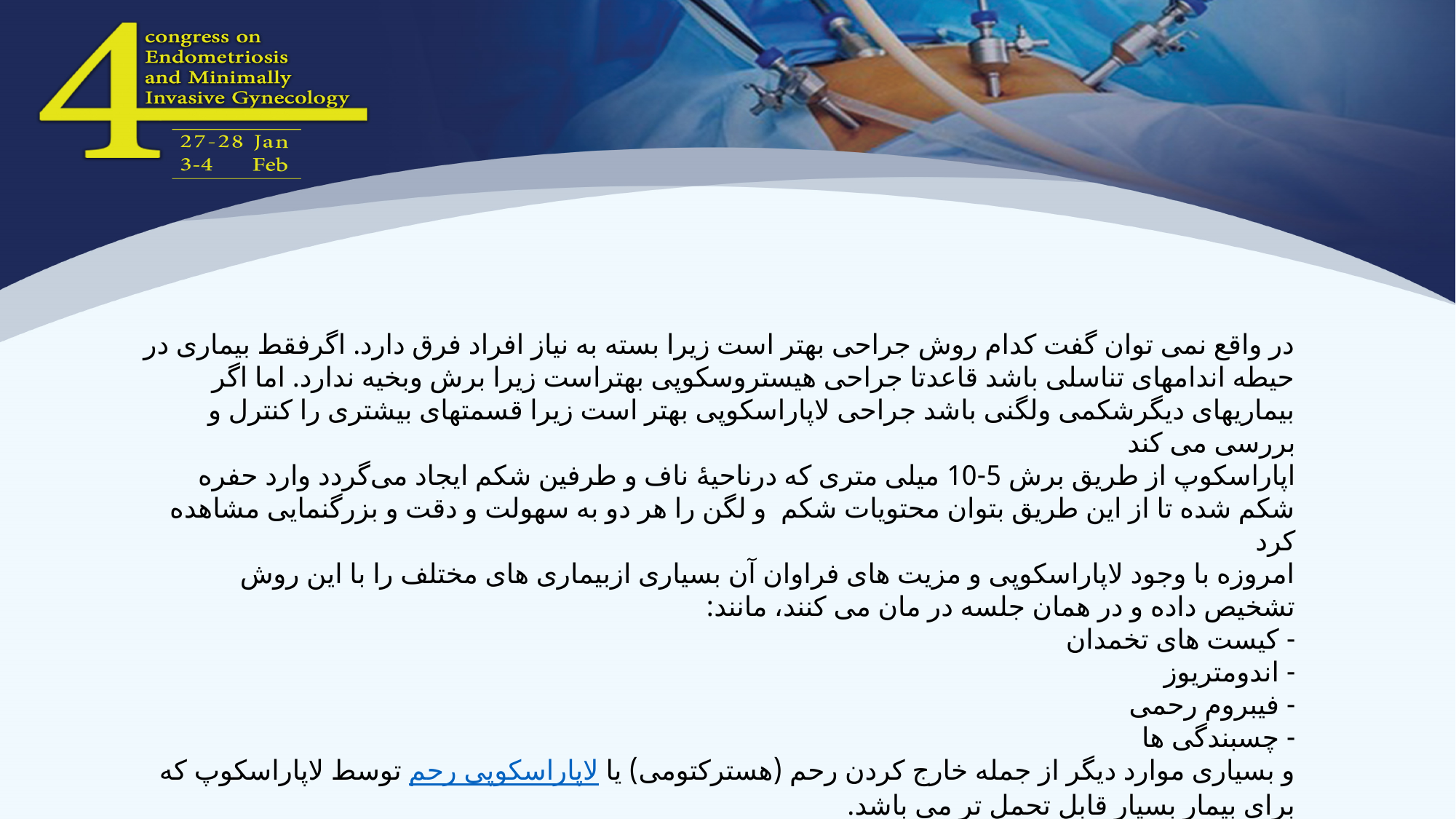

در واقع نمی توان گفت کدام روش جراحی بهتر است زیرا بسته به نیاز افراد فرق دارد. اگرفقط بیماری در حیطه اندامهای تناسلی باشد قاعدتا جراحی هیستروسکوپی بهتراست زیرا برش وبخیه ندارد. اما اگر بیماریهای دیگرشکمی ولگنی باشد جراحی لاپاراسکوپی بهتر است زیرا قسمتهای بیشتری را کنترل و بررسی می کند
اپاراسکوپ از طریق برش 5-10 میلی متری که درناحیۀ ناف و طرفین شکم ایجاد می‌گردد وارد حفره شکم شده تا از این طریق بتوان محتویات شکم  و لگن را هر دو به سهولت و دقت و بزرگنمایی مشاهده کرد
امروزه با وجود لاپاراسکوپی و مزیت های فراوان آن بسیاری ازبیماری های مختلف را با این روش تشخیص داده و در همان جلسه در مان می کنند، مانند:
- کیست های تخمدان
- اندومتریوز
- فیبروم رحمی
- چسبندگی ها
و بسیاری موارد دیگر از جمله خارج کردن رحم (هسترکتومی) یا لاپاراسکوپی رحم توسط لاپاراسکوپ که برای بیمار بسیار قابل تحمل تر می باشد.
درموارد بسیاری از منظر اتلاف وقت و هزینه برای بیمار بسیار اقتصادی و مقرون به صرفه می باشد